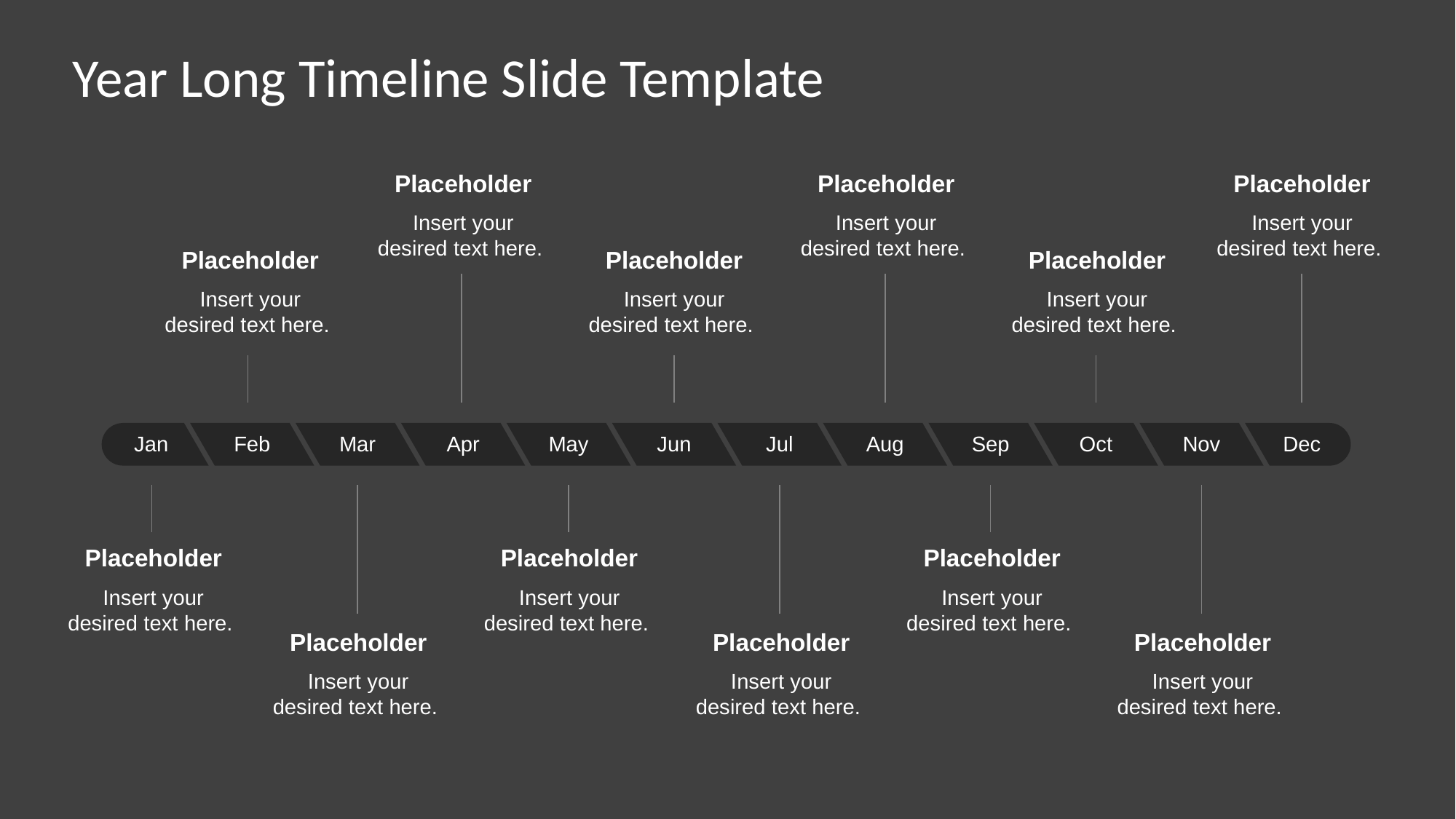

# Year Long Timeline Slide Template
Placeholder
Insert your desired text here.
Placeholder
Insert your desired text here.
Placeholder
Insert your desired text here.
Placeholder
Insert your desired text here.
Placeholder
Insert your desired text here.
Placeholder
Insert your desired text here.

May

Mar

Oct

Nov

Feb

Apr

Jun

Aug

Sep

Jul

Dec

Jan
Placeholder
Insert your desired text here.
Placeholder
Insert your desired text here.
Placeholder
Insert your desired text here.
Placeholder
Insert your desired text here.
Placeholder
Insert your desired text here.
Placeholder
Insert your desired text here.